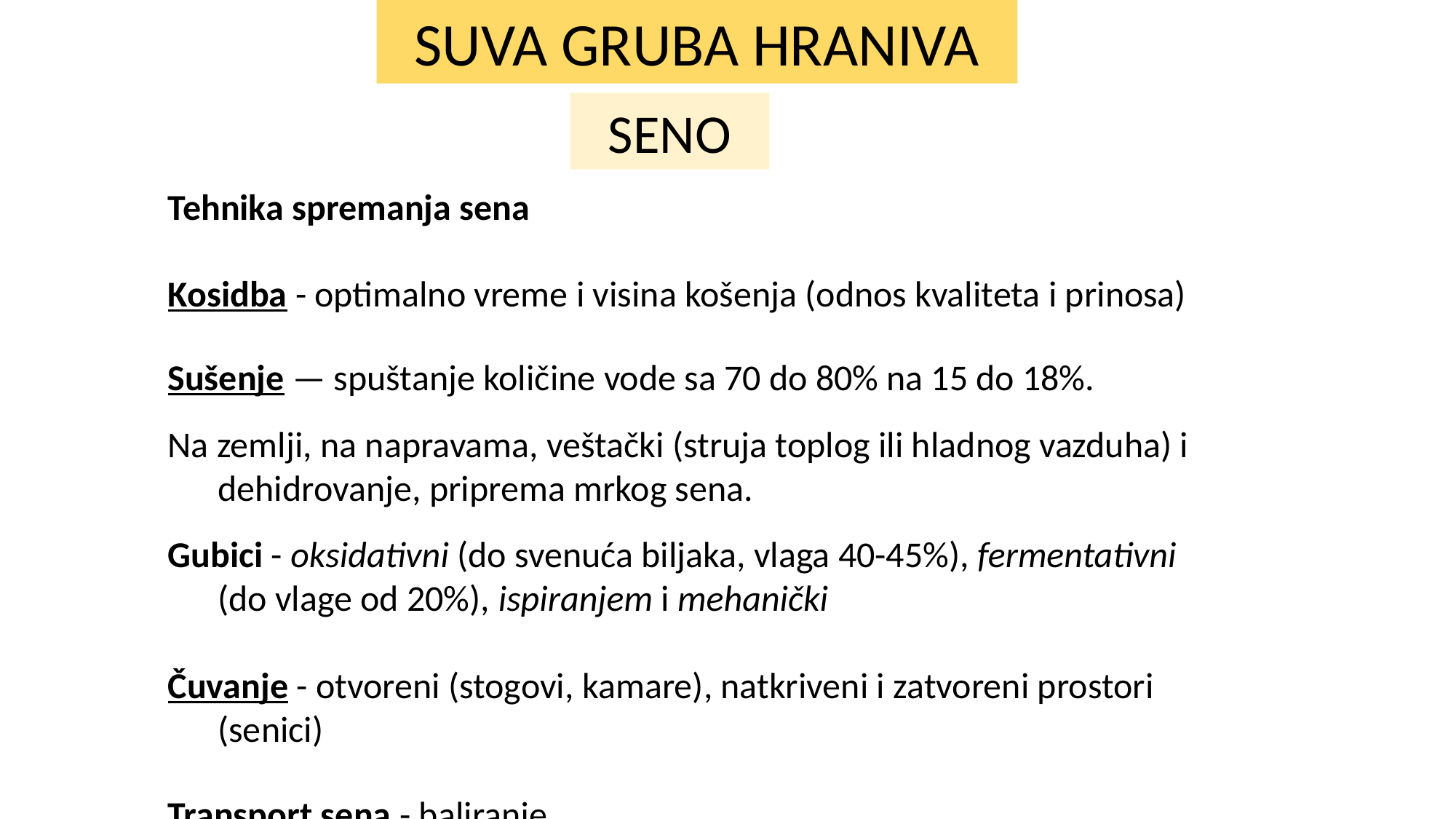

SUVA GRUBA HRANIVA
SENO
Tehnika spremanja sena
Kosidba - optimalno vreme i visina košenja (odnos kvaliteta i prinosa)
Sušenje — spuštanje količine vode sa 70 do 80% na 15 do 18%.
Na zemlji, na napravama, veštački (struja toplog ili hladnog vazduha) i dehidrovanje, priprema mrkog sena.
Gubici - oksidativni (do svenuća biljaka, vlaga 40-45%), fermentativni (do vlage od 20%), ispiranjem i mehanički
Čuvanje - otvoreni (stogovi, kamare), natkriveni i zatvoreni prostori (senici)
Transport sena - baliranje